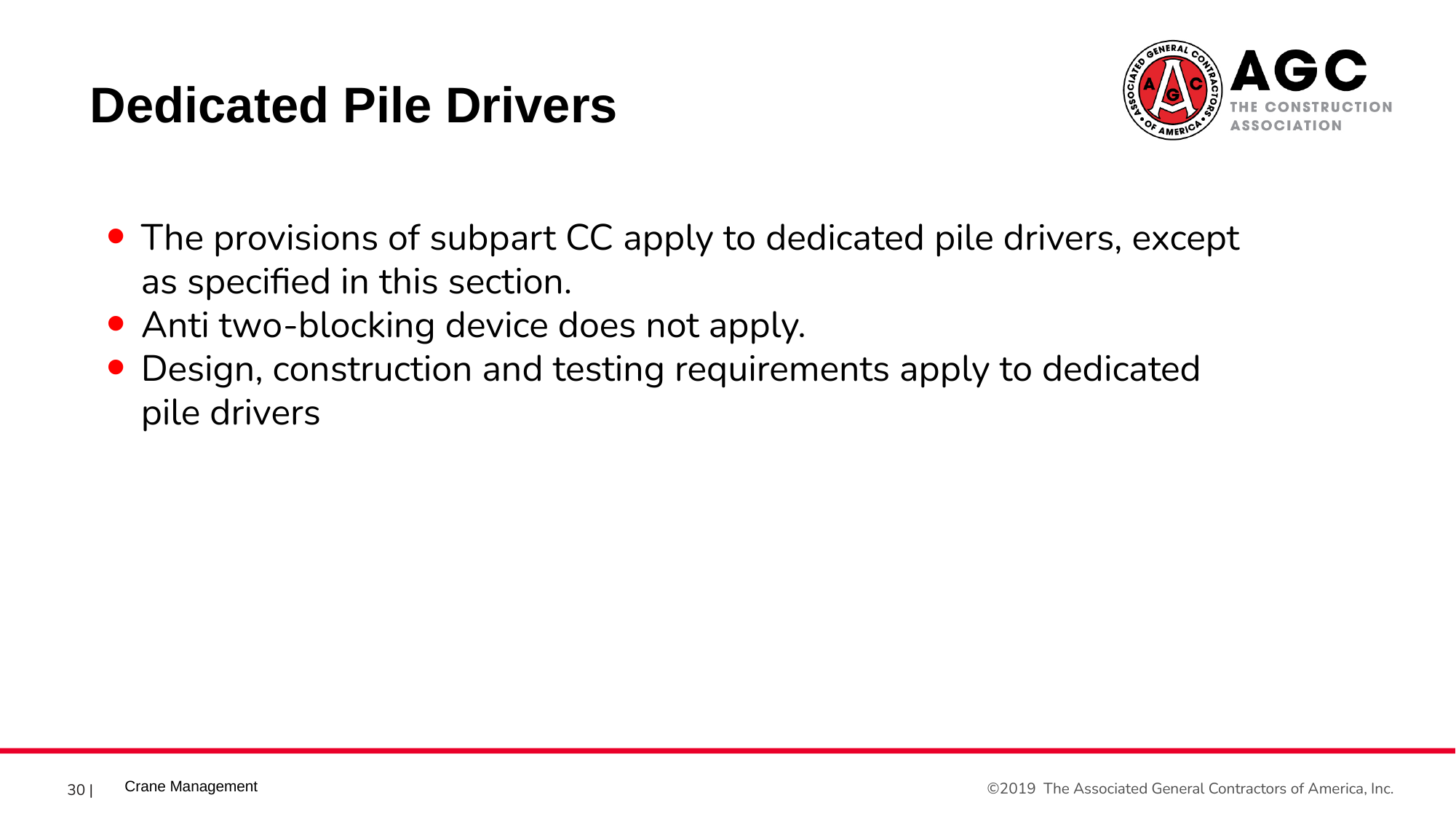

Dedicated Pile Drivers

The provisions of subpart CC apply to dedicated pile drivers, except as specified in this section.
Anti two-blocking device does not apply.
Design, construction and testing requirements apply to dedicated pile drivers
Crane Management